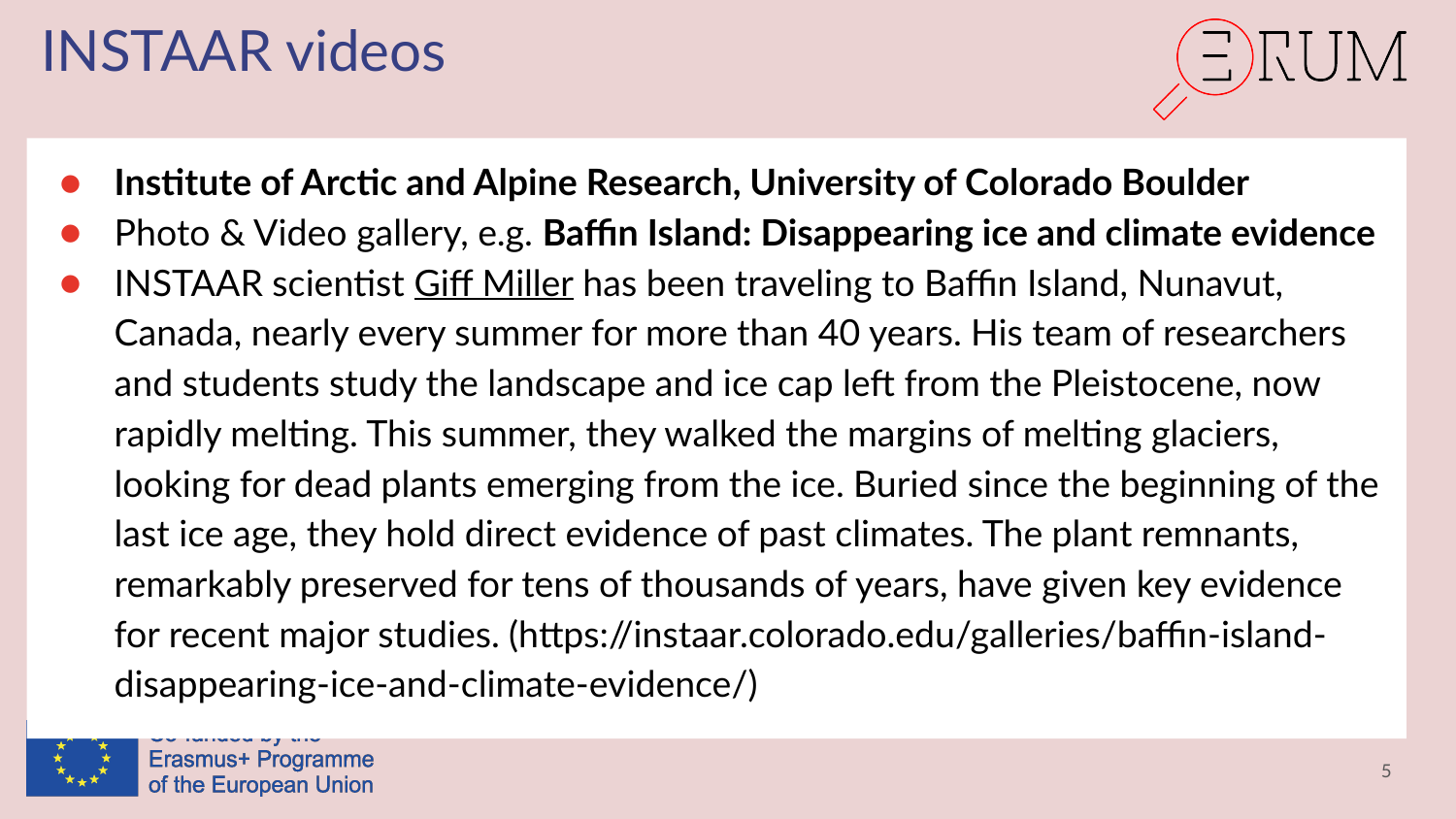

# INSTAAR videos
Institute of Arctic and Alpine Research, University of Colorado Boulder
Photo & Video gallery, e.g. Baffin Island: Disappearing ice and climate evidence
INSTAAR scientist Giff Miller has been traveling to Baffin Island, Nunavut, Canada, nearly every summer for more than 40 years. His team of researchers and students study the landscape and ice cap left from the Pleistocene, now rapidly melting. This summer, they walked the margins of melting glaciers, looking for dead plants emerging from the ice. Buried since the beginning of the last ice age, they hold direct evidence of past climates. The plant remnants, remarkably preserved for tens of thousands of years, have given key evidence for recent major studies. (https://instaar.colorado.edu/galleries/baffin-island-disappearing-ice-and-climate-evidence/)

5